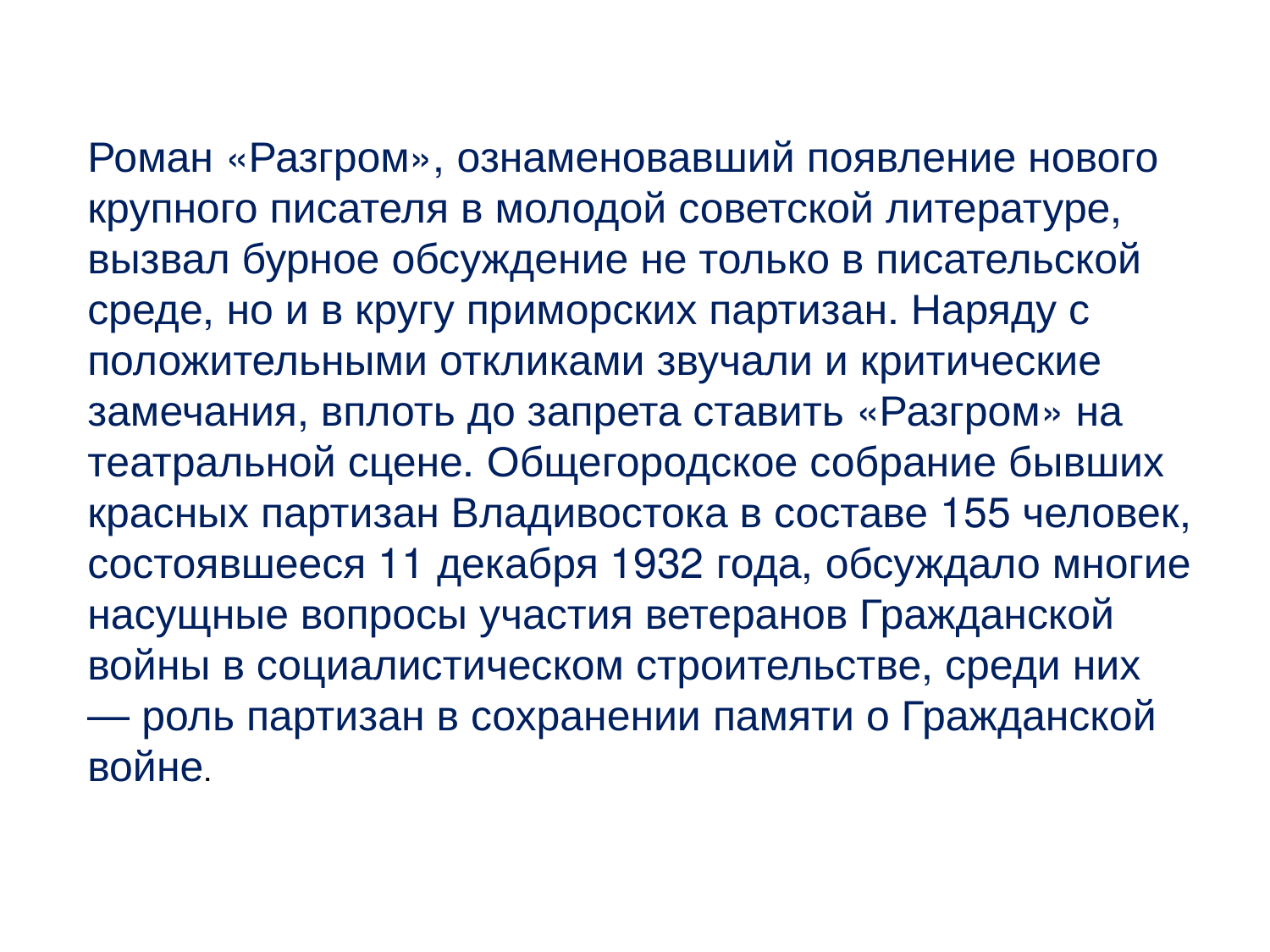

Роман «Разгром», ознаменовавший появление нового крупного писателя в молодой советской литературе, вызвал бурное обсуждение не только в писательской среде, но и в кругу приморских партизан. Наряду с положительными откликами звучали и критические замечания, вплоть до запрета ставить «Разгром» на театральной сцене. Общегородское собрание бывших красных партизан Владивостока в составе 155 человек, состоявшееся 11 декабря 1932 года, обсуждало многие насущные вопросы участия ветеранов Гражданской войны в социалистическом строительстве, среди них — роль партизан в сохранении памяти о Гражданской войне.